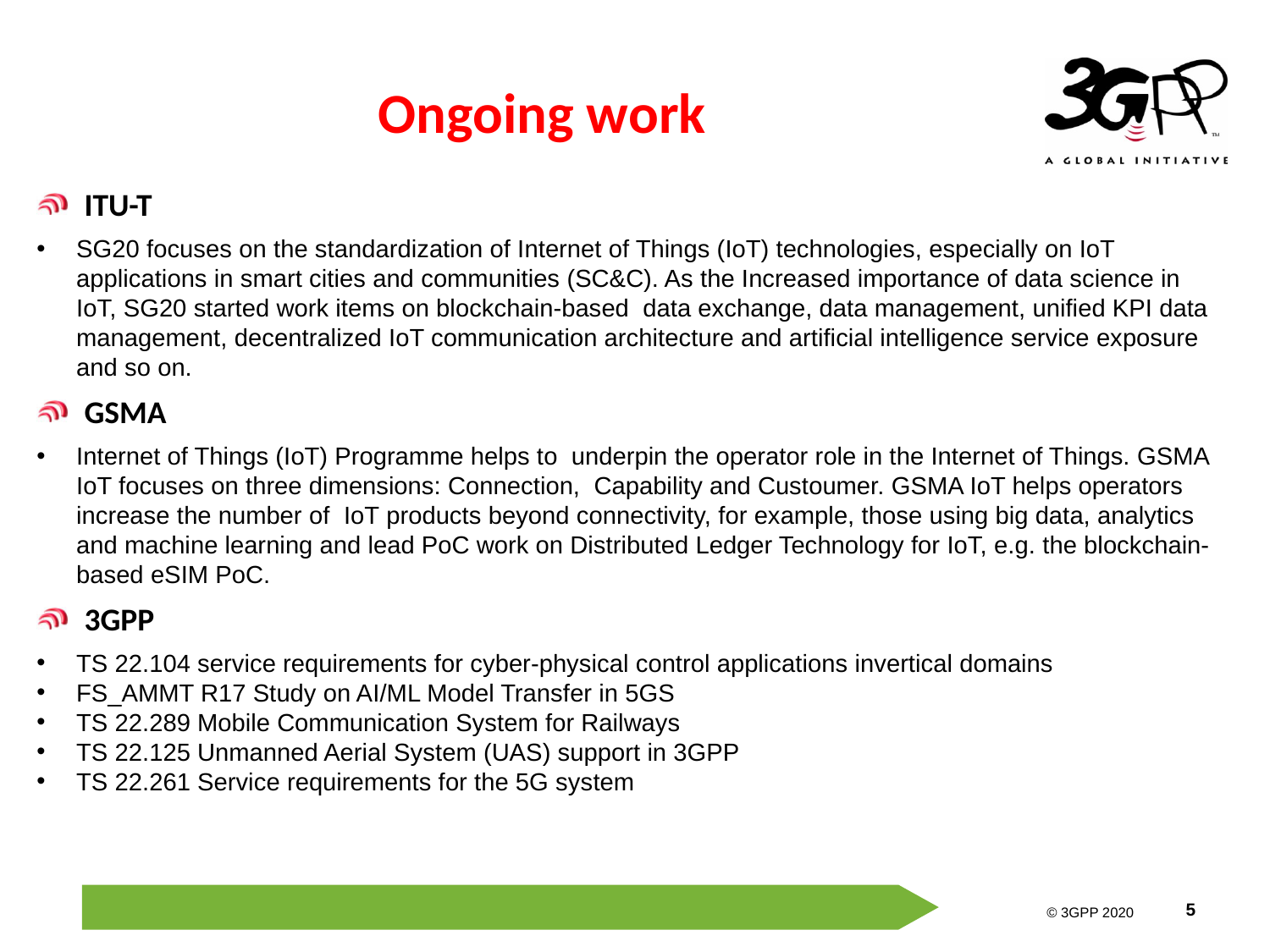

# Ongoing work
ITU-T
SG20 focuses on the standardization of Internet of Things (IoT) technologies, especially on IoT applications in smart cities and communities (SC&C). As the Increased importance of data science in IoT, SG20 started work items on blockchain-based  data exchange, data management, unified KPI data management, decentralized IoT communication architecture and artificial intelligence service exposure and so on.
GSMA
Internet of Things (IoT) Programme helps to  underpin the operator role in the Internet of Things. GSMA IoT focuses on three dimensions: Connection,  Capability and Custoumer. GSMA IoT helps operators increase the number of  IoT products beyond connectivity, for example, those using big data, analytics and machine learning and lead PoC work on Distributed Ledger Technology for IoT, e.g. the blockchain-based eSIM PoC.
3GPP
TS 22.104 service requirements for cyber-physical control applications invertical domains
FS_AMMT R17 Study on AI/ML Model Transfer in 5GS
TS 22.289 Mobile Communication System for Railways
TS 22.125 Unmanned Aerial System (UAS) support in 3GPP
TS 22.261 Service requirements for the 5G system